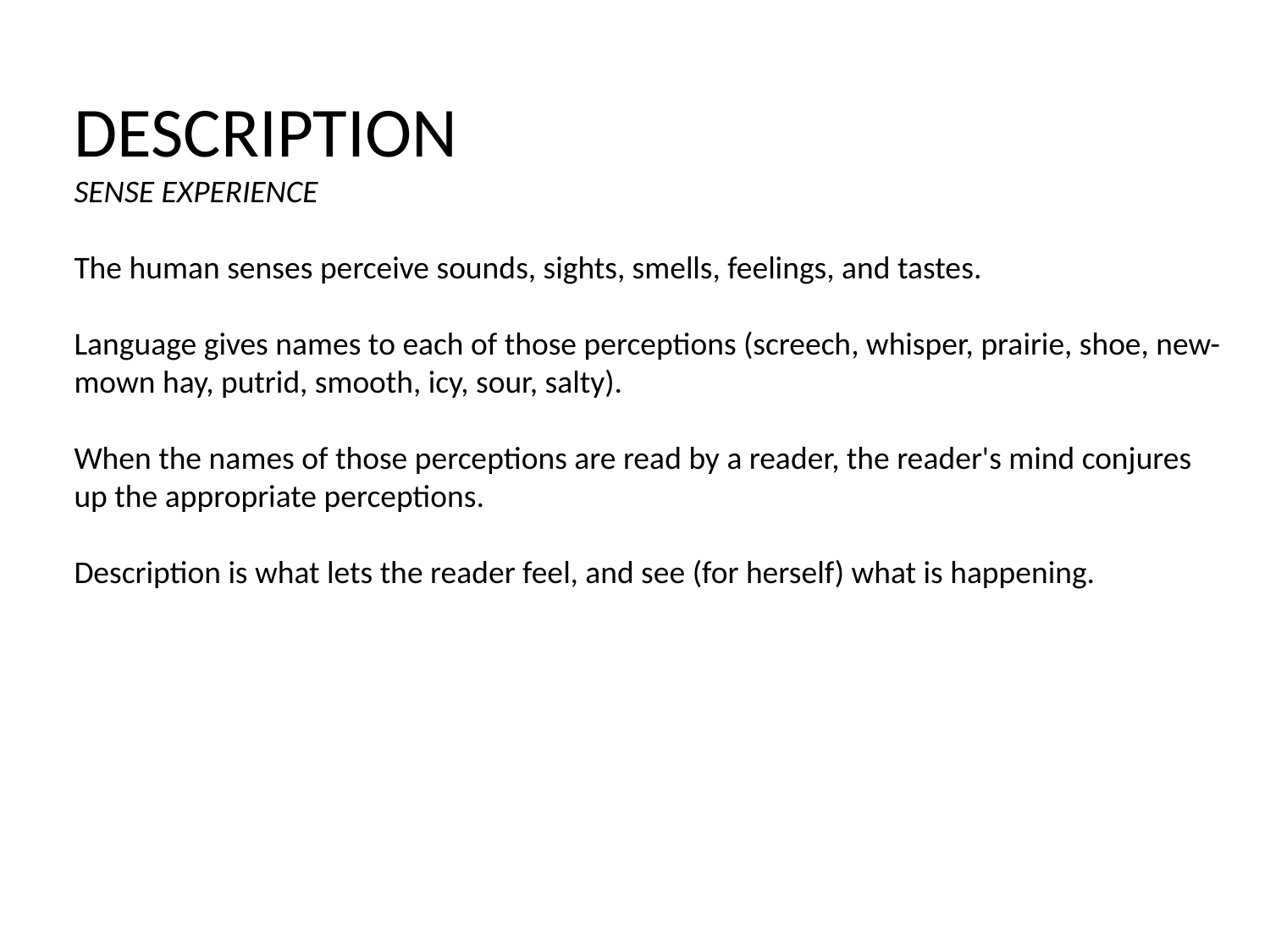

DESCRIPTION
SENSE EXPERIENCE

The human senses perceive sounds, sights, smells, feelings, and tastes.

Language gives names to each of those perceptions (screech, whisper, prairie, shoe, new-mown hay, putrid, smooth, icy, sour, salty).

When the names of those perceptions are read by a reader, the reader's mind conjures up the appropriate perceptions.

Description is what lets the reader feel, and see (for herself) what is happening.